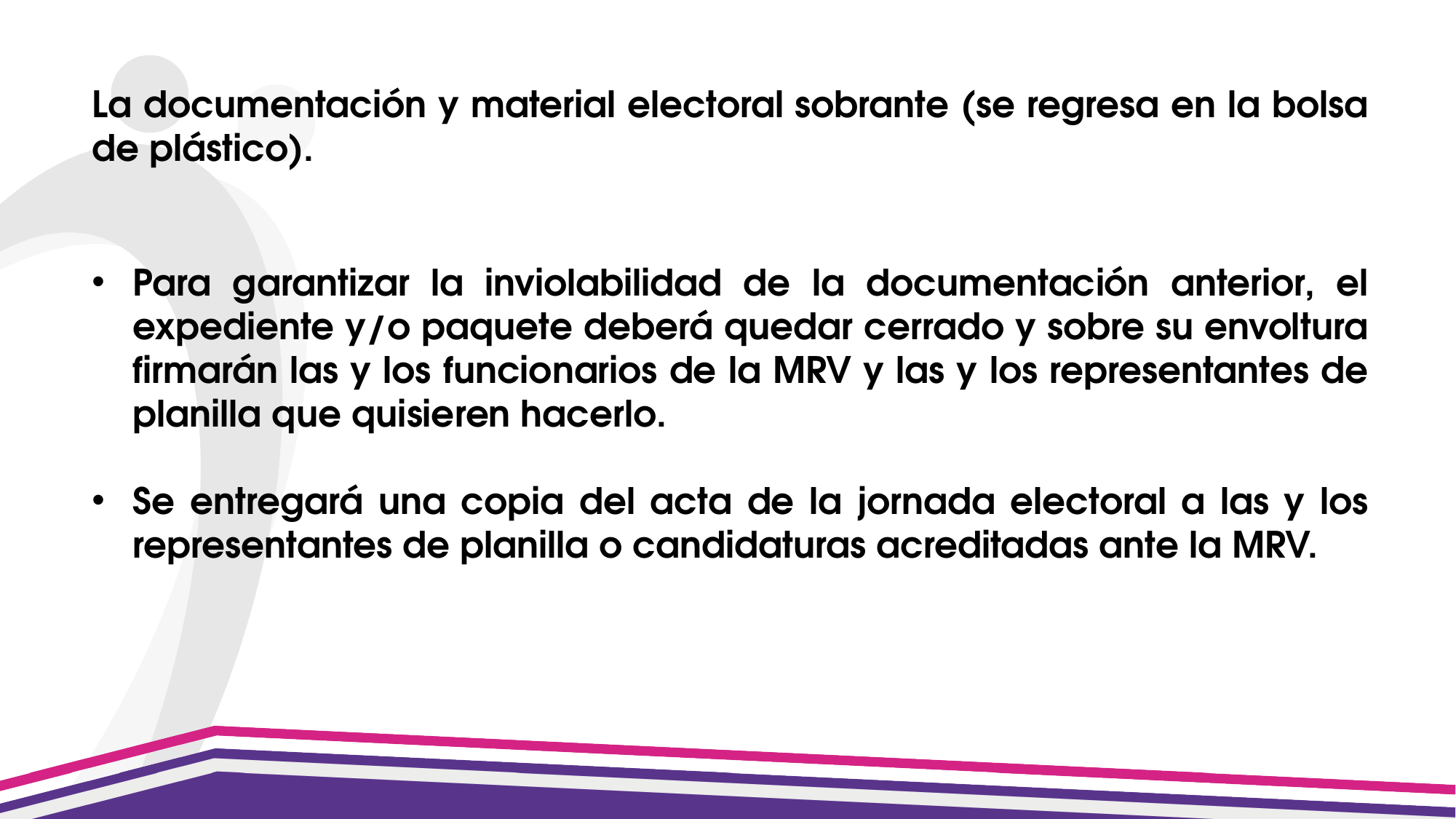

La documentación y material electoral sobrante (se regresa en la bolsa de plástico).
Para garantizar la inviolabilidad de la documentación anterior, el expediente y/o paquete deberá quedar cerrado y sobre su envoltura firmarán las y los funcionarios de la MRV y las y los representantes de planilla que quisieren hacerlo.

Se entregará una copia del acta de la jornada electoral a las y los representantes de planilla o candidaturas acreditadas ante la MRV.